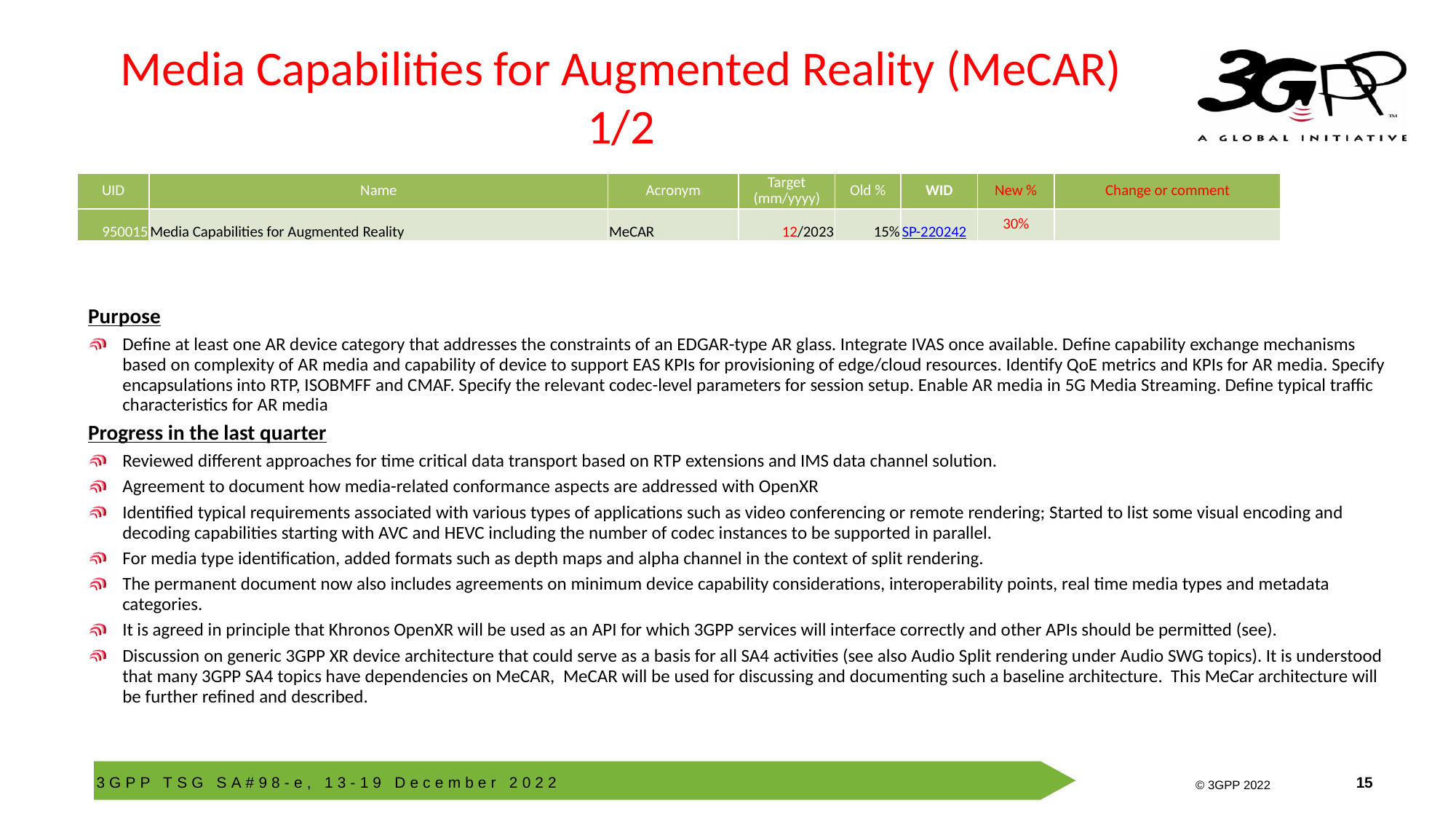

# Media Capabilities for Augmented Reality (MeCAR) 1/2
| UID | Name | Acronym | Target (mm/yyyy) | Old % | WID | New % | Change or comment |
| --- | --- | --- | --- | --- | --- | --- | --- |
| 950015 | Media Capabilities for Augmented Reality | MeCAR | 12/2023 | 15% | SP-220242 | 30% |  |
Purpose
Define at least one AR device category that addresses the constraints of an EDGAR-type AR glass. Integrate IVAS once available. Define capability exchange mechanisms based on complexity of AR media and capability of device to support EAS KPIs for provisioning of edge/cloud resources. Identify QoE metrics and KPIs for AR media. Specify encapsulations into RTP, ISOBMFF and CMAF. Specify the relevant codec-level parameters for session setup. Enable AR media in 5G Media Streaming. Define typical traffic characteristics for AR media
Progress in the last quarter
Reviewed different approaches for time critical data transport based on RTP extensions and IMS data channel solution.
Agreement to document how media-related conformance aspects are addressed with OpenXR
Identified typical requirements associated with various types of applications such as video conferencing or remote rendering; Started to list some visual encoding and decoding capabilities starting with AVC and HEVC including the number of codec instances to be supported in parallel.
For media type identification, added formats such as depth maps and alpha channel in the context of split rendering.
The permanent document now also includes agreements on minimum device capability considerations, interoperability points, real time media types and metadata categories.
It is agreed in principle that Khronos OpenXR will be used as an API for which 3GPP services will interface correctly and other APIs should be permitted (see).
Discussion on generic 3GPP XR device architecture that could serve as a basis for all SA4 activities (see also Audio Split rendering under Audio SWG topics). It is understood that many 3GPP SA4 topics have dependencies on MeCAR,  MeCAR will be used for discussing and documenting such a baseline architecture.  This MeCar architecture will be further refined and described.